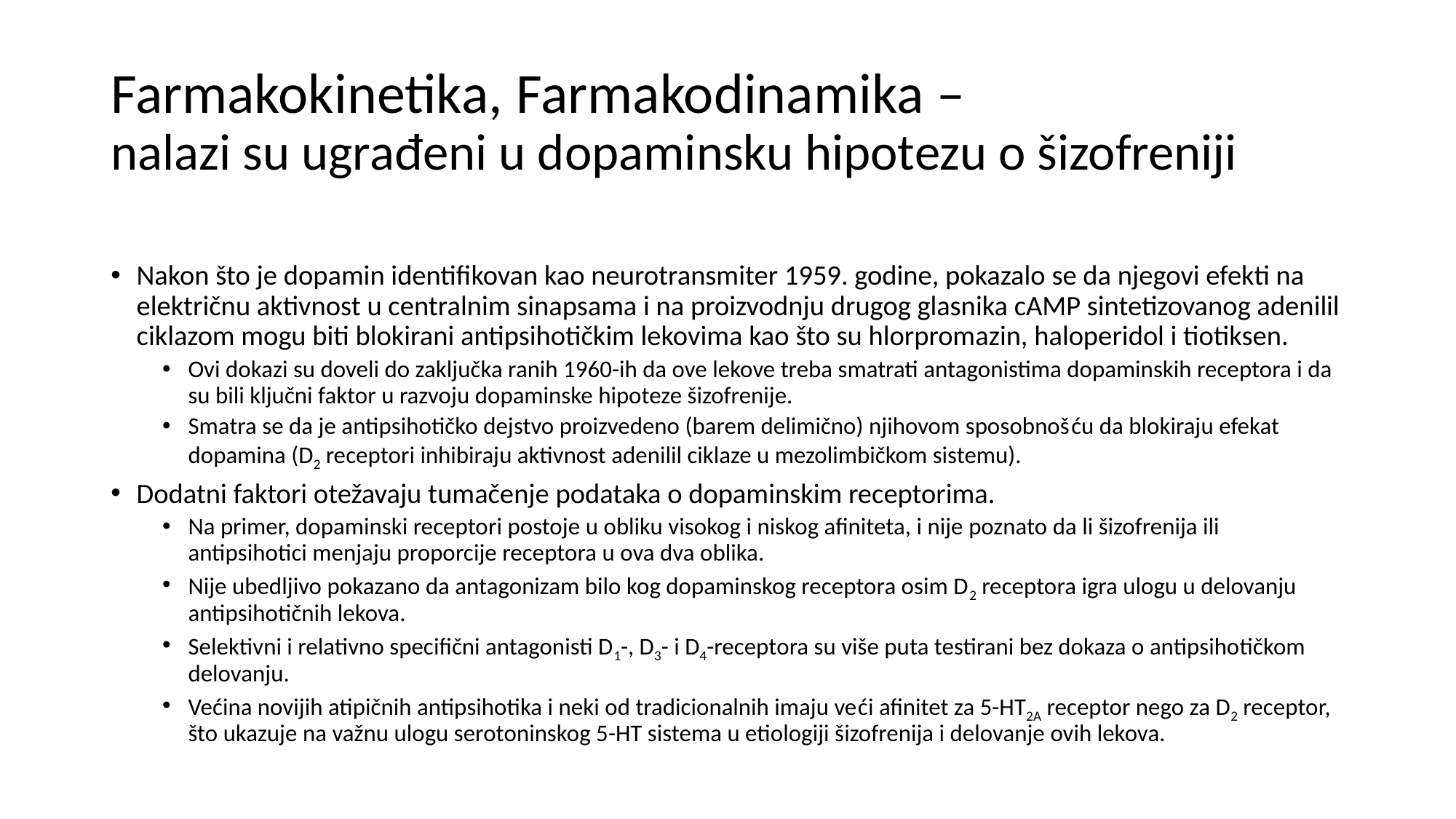

# Farmakokinetika, Farmakodinamika – nalazi su ugrađeni u dopaminsku hipotezu o šizofreniji
Nakon što je dopamin identifikovan kao neurotransmiter 1959. godine, pokazalo se da njegovi efekti na električnu aktivnost u centralnim sinapsama i na proizvodnju drugog glasnika cAMP sintetizovanog adenilil ciklazom mogu biti blokirani antipsihotičkim lekovima kao što su hlorpromazin, haloperidol i tiotiksen.
Ovi dokazi su doveli do zaključka ranih 1960-ih da ove lekove treba smatrati antagonistima dopaminskih receptora i da su bili ključni faktor u razvoju dopaminske hipoteze šizofrenije.
Smatra se da je antipsihotičko dejstvo proizvedeno (barem delimično) njihovom sposobnošću da blokiraju efekat dopamina (D2 receptori inhibiraju aktivnost adenilil ciklaze u mezolimbičkom sistemu).
Dodatni faktori otežavaju tumačenje podataka o dopaminskim receptorima.
Na primer, dopaminski receptori postoje u obliku visokog i niskog afiniteta, i nije poznato da li šizofrenija ili antipsihotici menjaju proporcije receptora u ova dva oblika.
Nije ubedljivo pokazano da antagonizam bilo kog dopaminskog receptora osim D2 receptora igra ulogu u delovanju antipsihotičnih lekova.
Selektivni i relativno specifični antagonisti D1-, D3- i D4-receptora su više puta testirani bez dokaza o antipsihotičkom delovanju.
Većina novijih atipičnih antipsihotika i neki od tradicionalnih imaju veći afinitet za 5-HT2A receptor nego za D2 receptor, što ukazuje na važnu ulogu serotoninskog 5-HT sistema u etiologiji šizofrenija i delovanje ovih lekova.